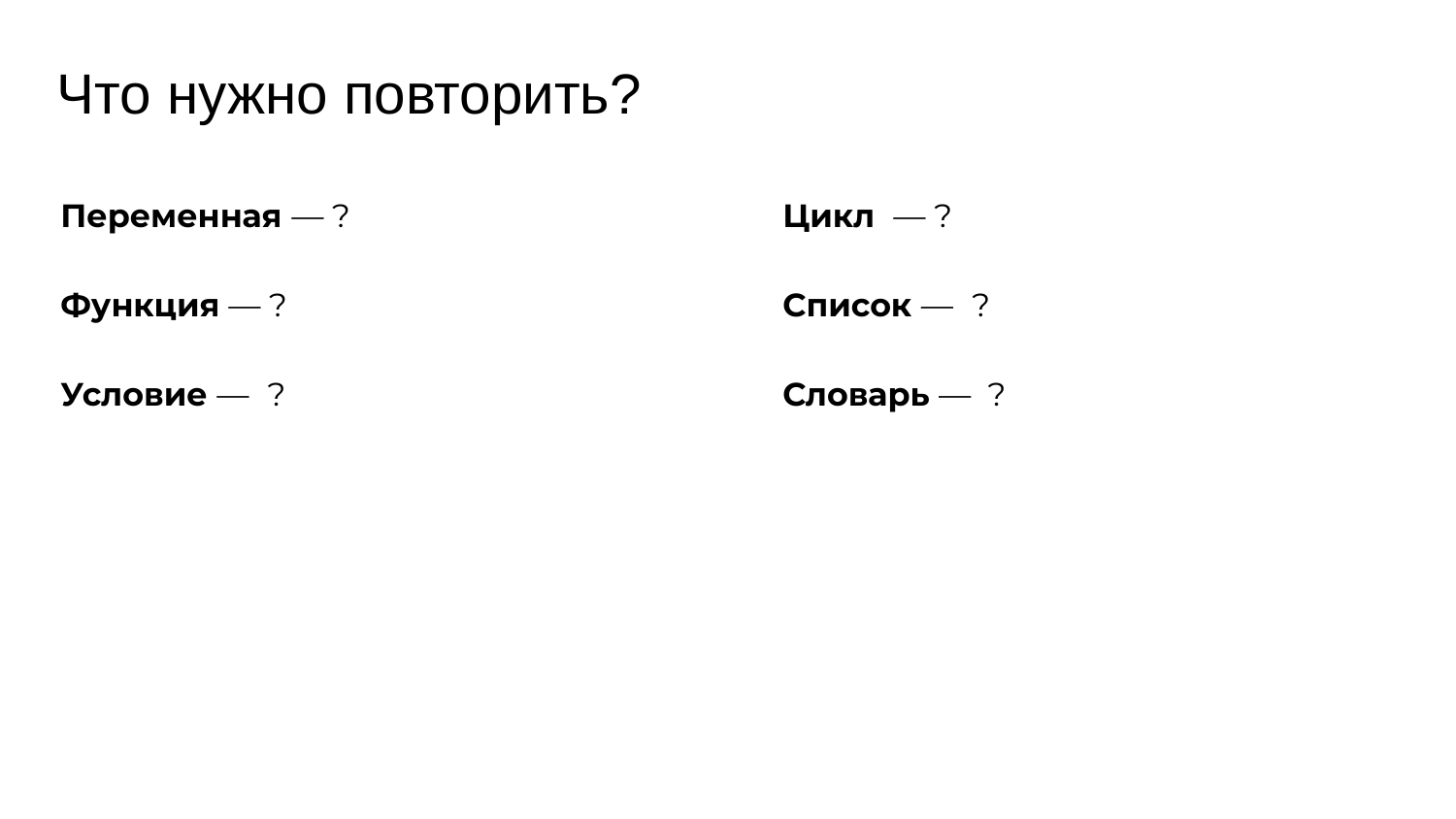

Что нужно повторить?
Цикл  ― ?

Список ―  ?

Словарь ―  ?
Переменная ― ?

Функция ― ?

Условие ―  ?